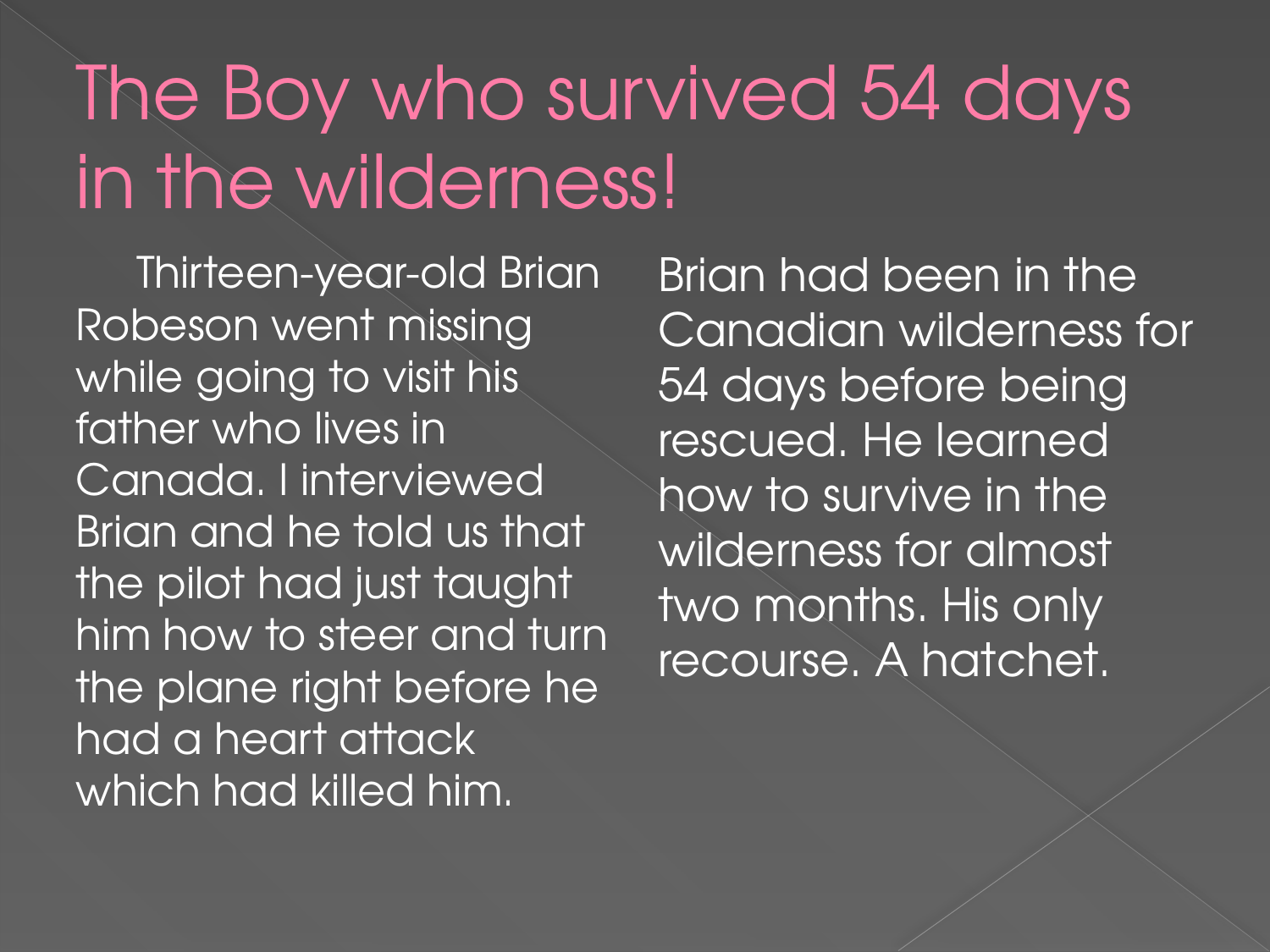

# The Boy who survived 54 days in the wilderness!
     Thirteen-year-old Brian Robeson went missing while going to visit his father who lives in Canada. I interviewed Brian and he told us that the pilot had just taught him how to steer and turn the plane right before he had a heart attack which had killed him.
Brian had been in the Canadian wilderness for 54 days before being rescued. He learned how to survive in the wilderness for almost two months. His only recourse. A hatchet.